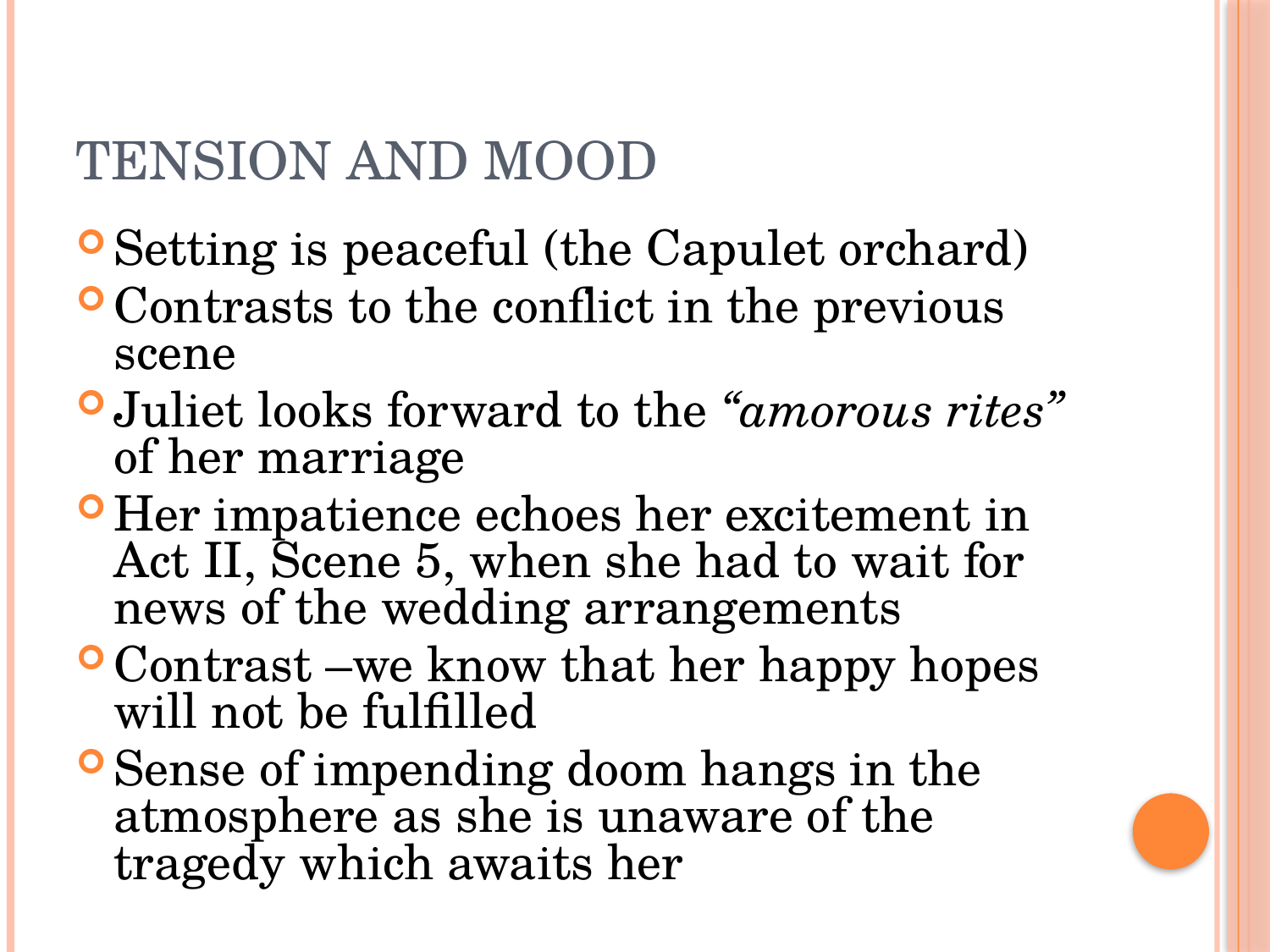

# Tension and Mood
Setting is peaceful (the Capulet orchard)
Contrasts to the conflict in the previous scene
Juliet looks forward to the “amorous rites” of her marriage
Her impatience echoes her excitement in Act II, Scene 5, when she had to wait for news of the wedding arrangements
Contrast –we know that her happy hopes will not be fulfilled
Sense of impending doom hangs in the atmosphere as she is unaware of the tragedy which awaits her